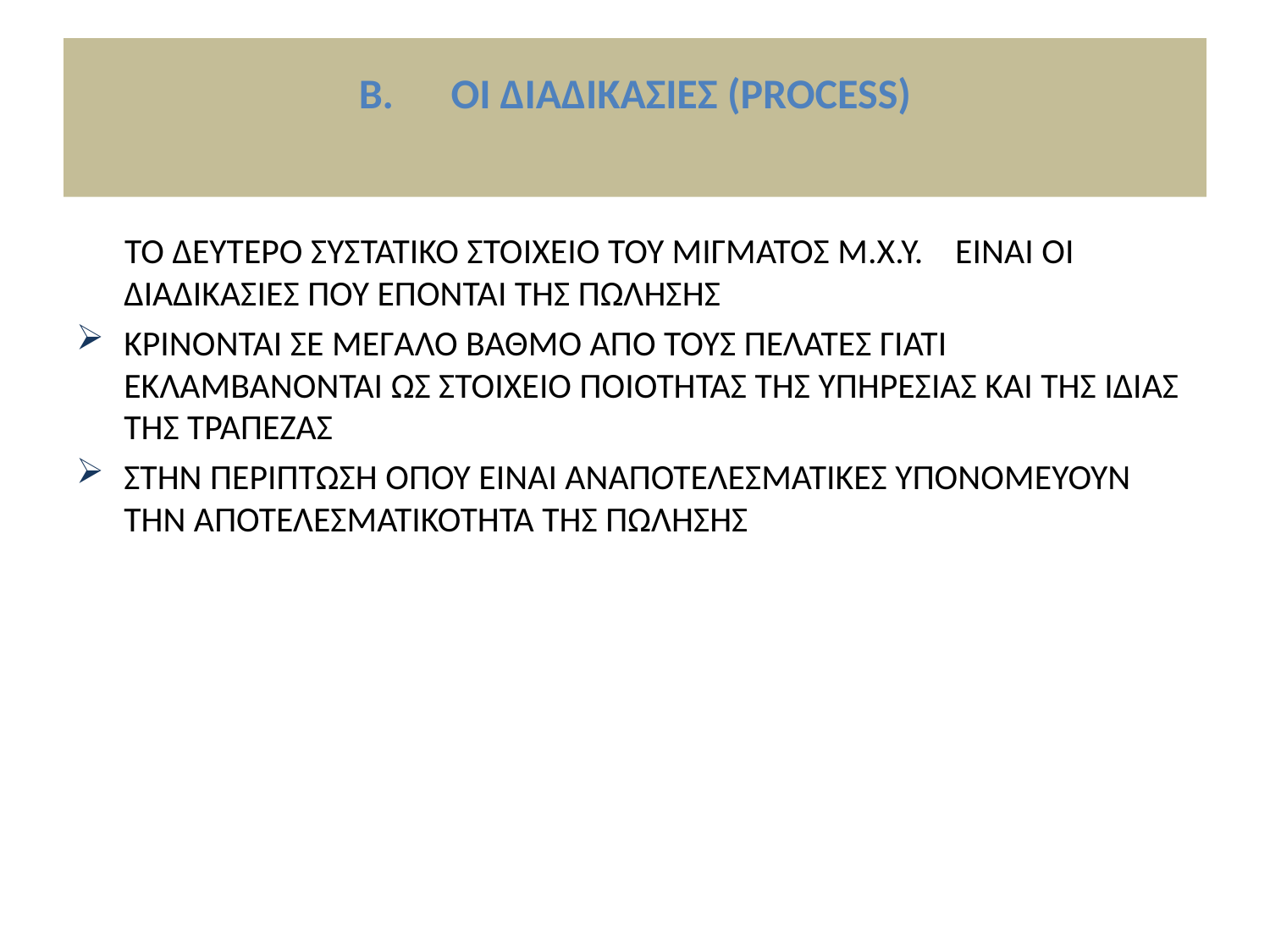

# Β.      ΟΙ ΔΙΑΔΙΚΑΣΙΕΣ (PROCESS)
      ΤΟ ΔΕΥΤΕΡΟ ΣΥΣΤΑΤΙΚΟ ΣΤΟΙΧΕΙΟ ΤΟΥ ΜΙΓΜΑΤΟΣ Μ.Χ.Υ.    ΕΙΝΑΙ ΟΙ ΔΙΑΔΙΚΑΣΙΕΣ ΠΟΥ ΕΠΟΝΤΑΙ ΤΗΣ ΠΩΛΗΣΗΣ
ΚΡΙΝΟΝΤΑΙ ΣΕ ΜΕΓΑΛΟ ΒΑΘΜΟ ΑΠΟ ΤΟΥΣ ΠΕΛΑΤΕΣ ΓΙΑΤΙ ΕΚΛΑΜΒΑΝΟΝΤΑΙ ΩΣ ΣΤΟΙΧΕΙΟ ΠΟΙΟΤΗΤΑΣ ΤΗΣ ΥΠΗΡΕΣΙΑΣ ΚΑΙ ΤΗΣ ΙΔΙΑΣ ΤΗΣ ΤΡΑΠΕΖΑΣ
ΣΤΗΝ ΠΕΡΙΠΤΩΣΗ ΟΠΟΥ ΕΙΝΑΙ ΑΝΑΠΟΤΕΛΕΣΜΑΤΙΚΕΣ ΥΠΟΝΟΜΕΥΟΥΝ ΤΗΝ ΑΠΟΤΕΛΕΣΜΑΤΙΚΟΤΗΤΑ ΤΗΣ ΠΩΛΗΣΗΣ